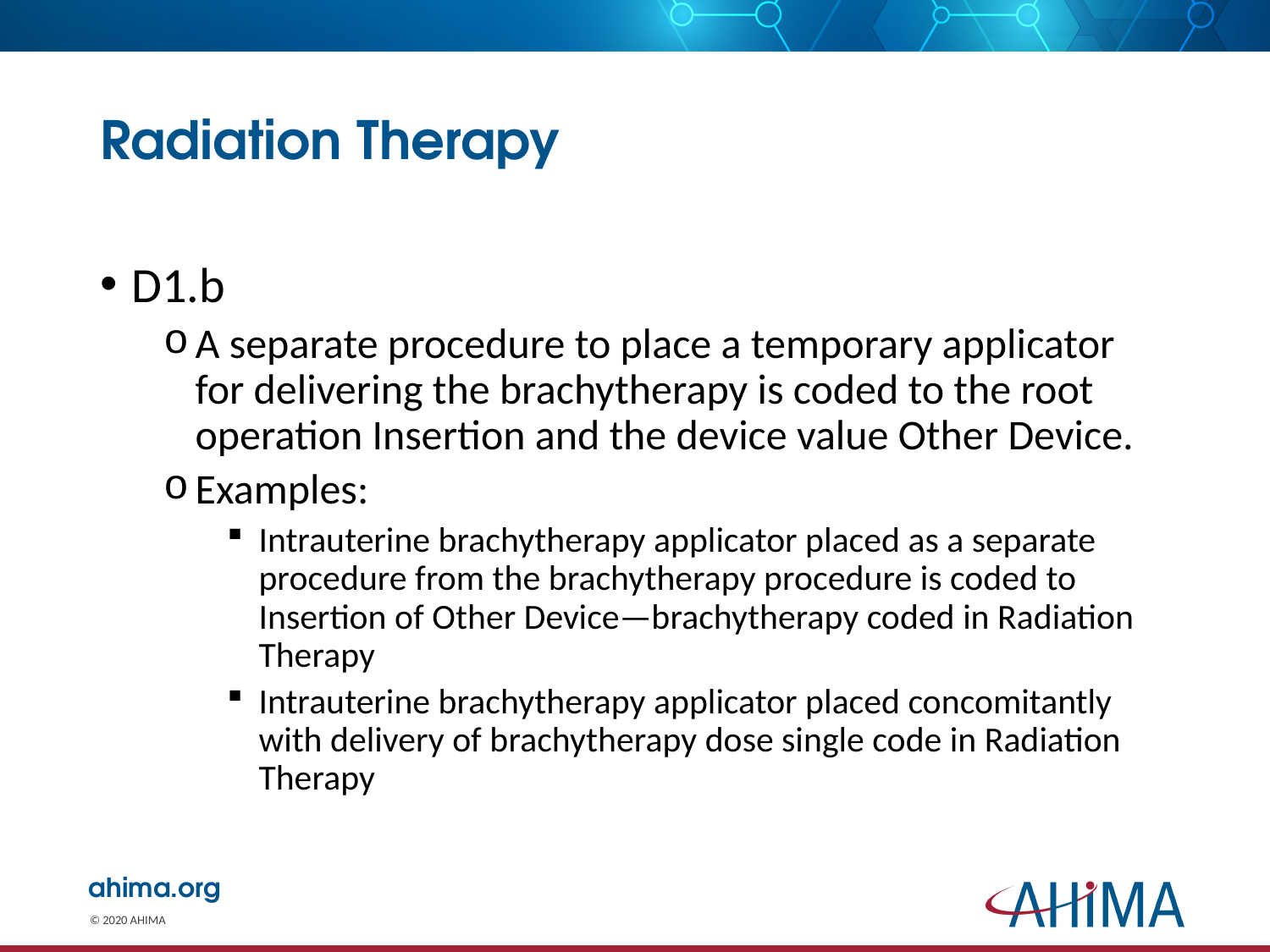

# Radiation Therapy
D1.b
A separate procedure to place a temporary applicator for delivering the brachytherapy is coded to the root operation Insertion and the device value Other Device.
Examples:
Intrauterine brachytherapy applicator placed as a separate procedure from the brachytherapy procedure is coded to Insertion of Other Device—brachytherapy coded in Radiation Therapy
Intrauterine brachytherapy applicator placed concomitantly with delivery of brachytherapy dose single code in Radiation Therapy